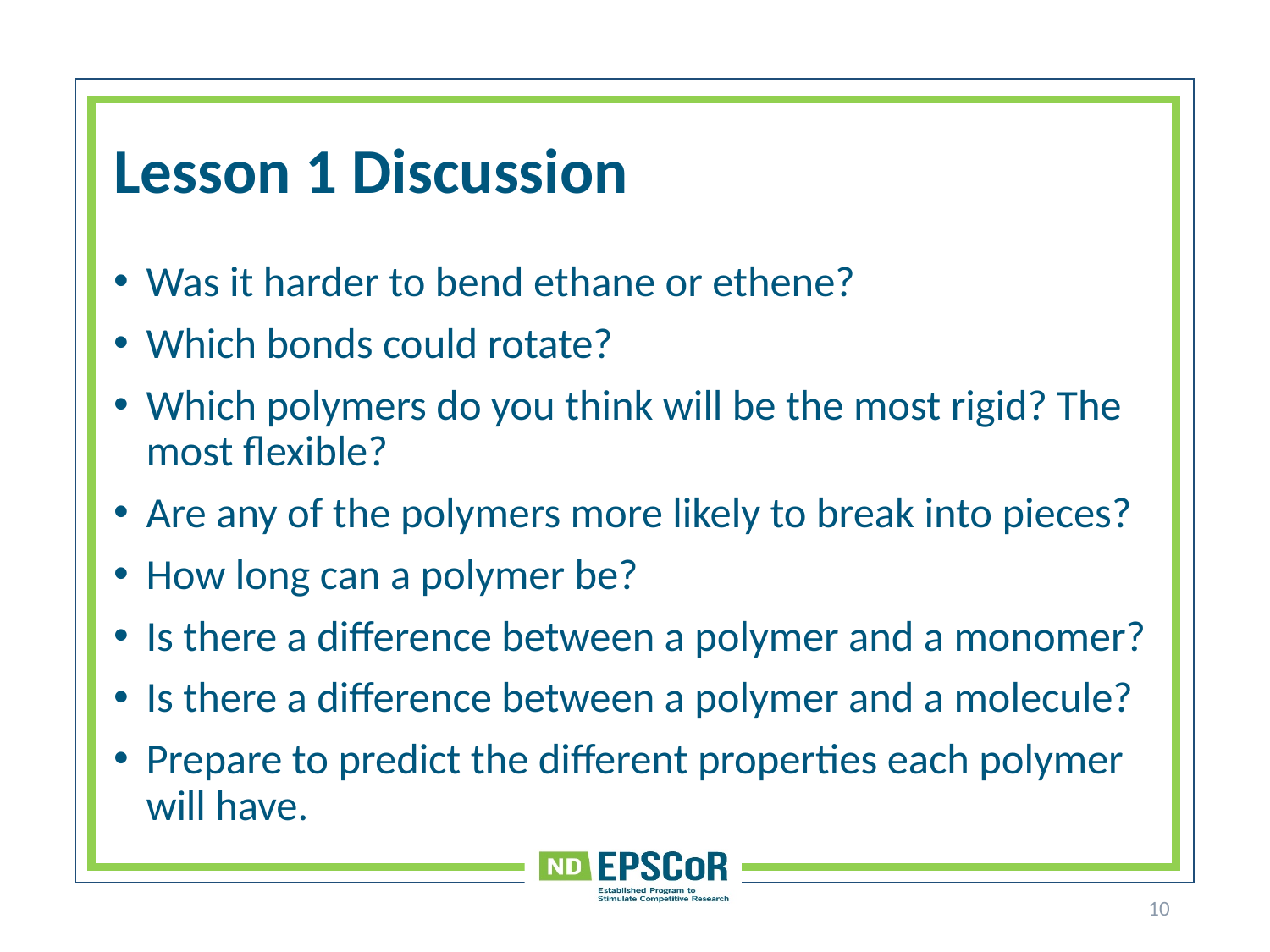

# Lesson 1 Discussion
Was it harder to bend ethane or ethene?
Which bonds could rotate?
Which polymers do you think will be the most rigid? The most flexible?
Are any of the polymers more likely to break into pieces?
How long can a polymer be?
Is there a difference between a polymer and a monomer?
Is there a difference between a polymer and a molecule?
Prepare to predict the different properties each polymer will have.

10